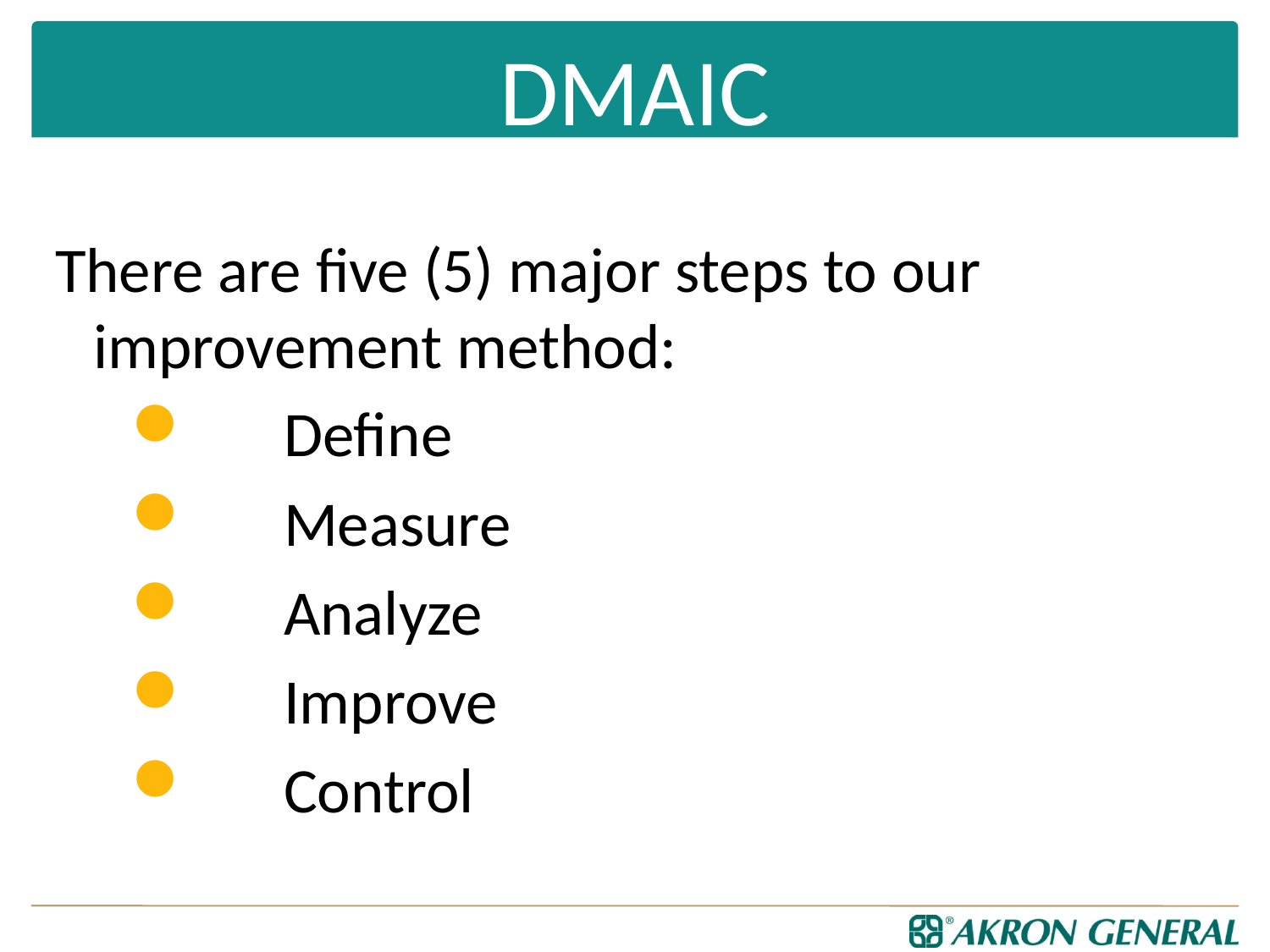

# DMAIC
There are five (5) major steps to our improvement method:
	Define
	Measure
	Analyze
	Improve
	Control